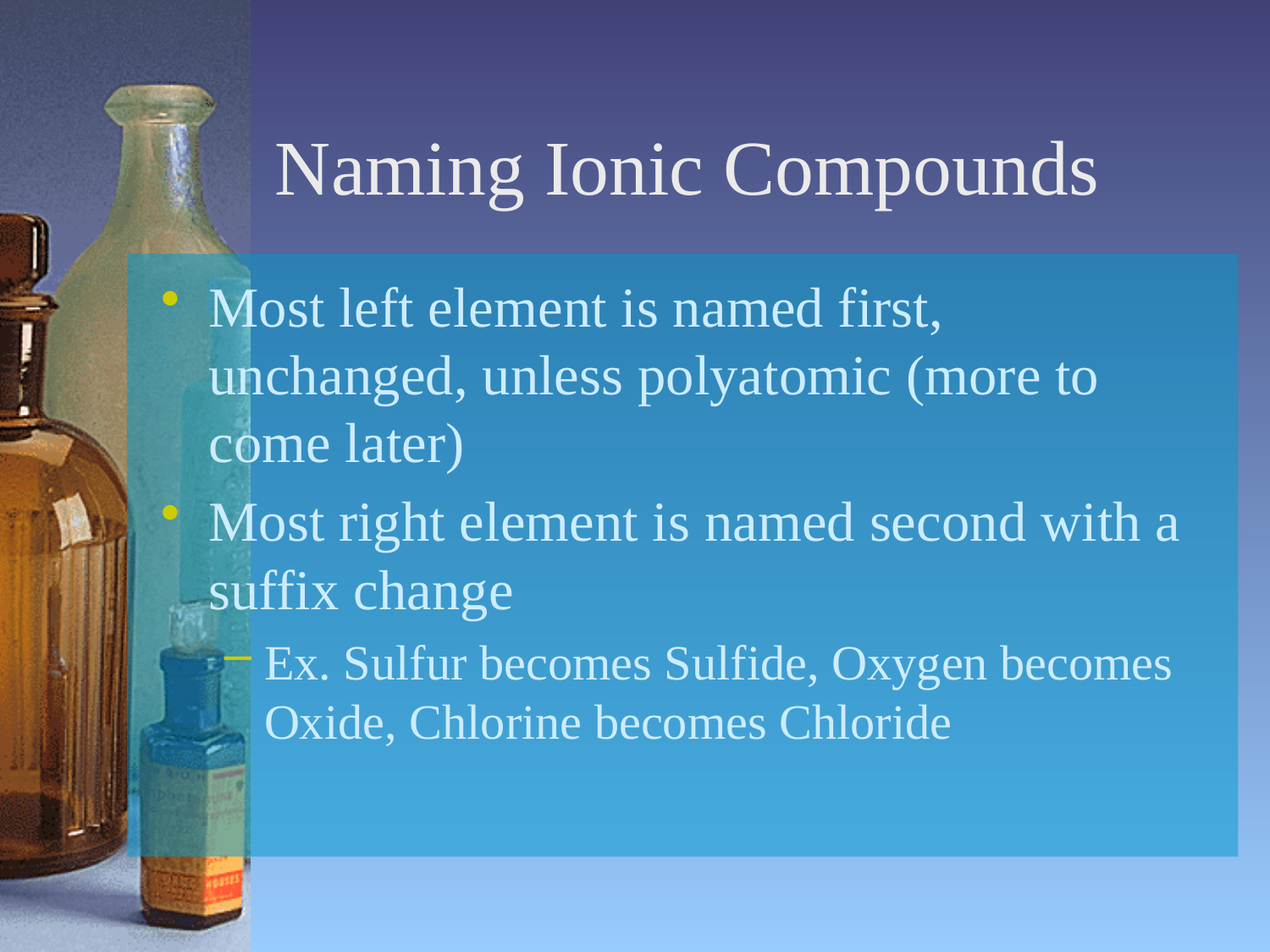

# Naming Ionic Compounds
Most left element is named first, unchanged, unless polyatomic (more to come later)
Most right element is named second with a suffix change
Ex. Sulfur becomes Sulfide, Oxygen becomes Oxide, Chlorine becomes Chloride